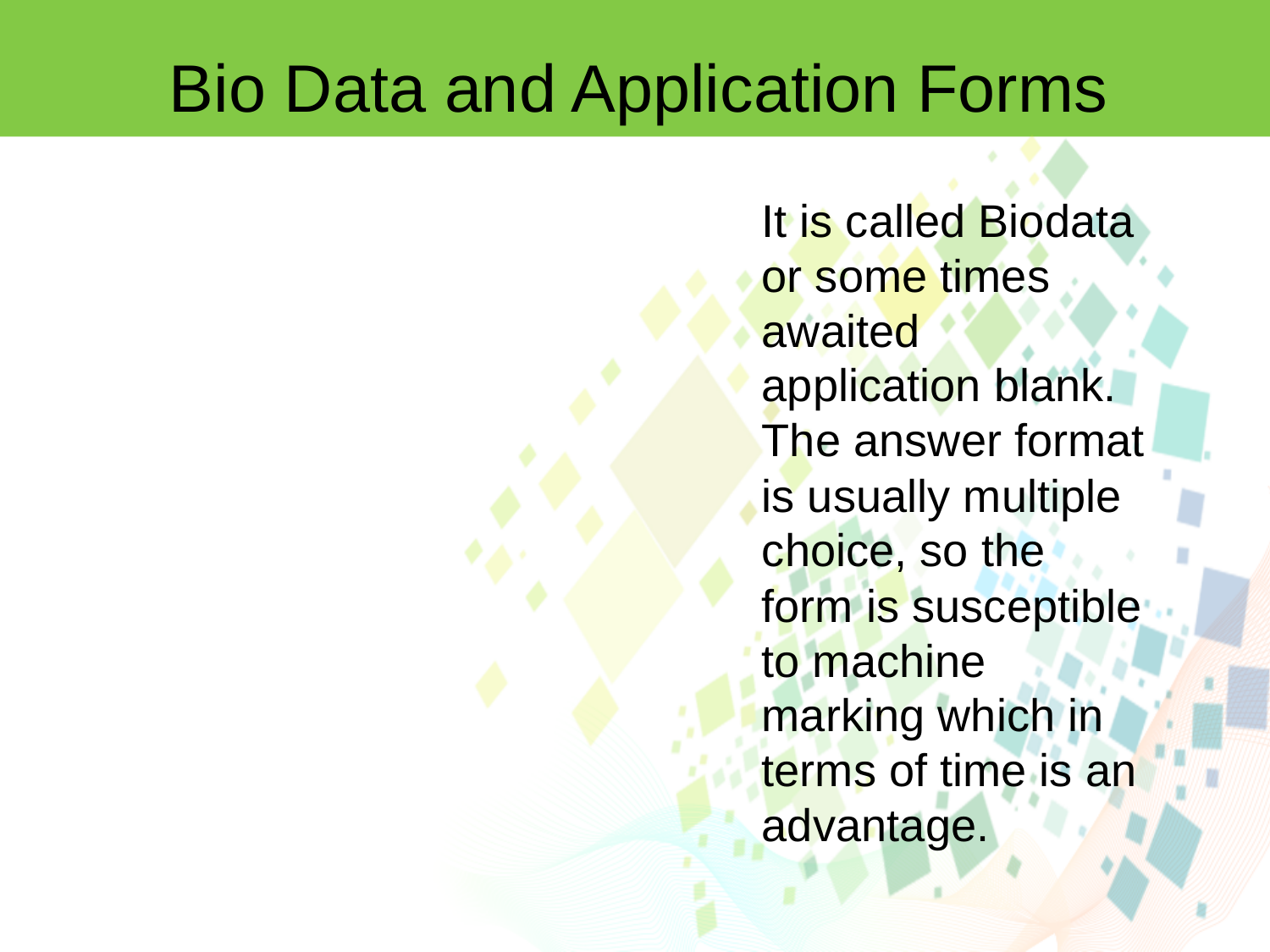

Bio Data and Application Forms
It is called Biodata or some times awaited application blank. The answer format is usually multiple choice, so the form is susceptible to machine marking which in terms of time is an advantage.